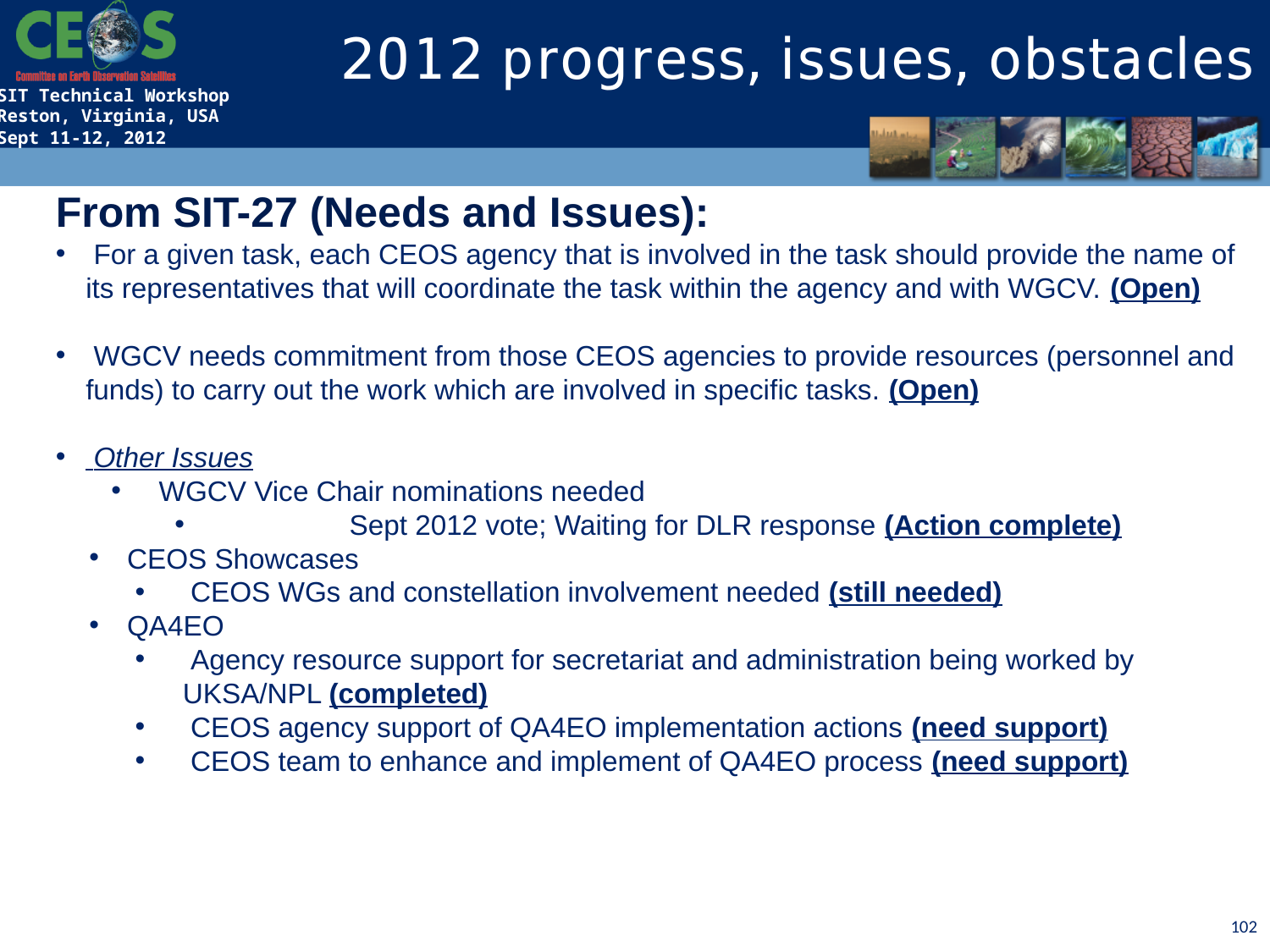

2012 progress, issues, obstacles
From SIT-27 (Needs and Issues):
 For a given task, each CEOS agency that is involved in the task should provide the name of its representatives that will coordinate the task within the agency and with WGCV. (Open)

 WGCV needs commitment from those CEOS agencies to provide resources (personnel and funds) to carry out the work which are involved in specific tasks. (Open)

 Other Issues
WGCV Vice Chair nominations needed
	Sept 2012 vote; Waiting for DLR response (Action complete)
 CEOS Showcases
 CEOS WGs and constellation involvement needed (still needed)
 QA4EO
 Agency resource support for secretariat and administration being worked by UKSA/NPL (completed)
 CEOS agency support of QA4EO implementation actions (need support)
 CEOS team to enhance and implement of QA4EO process (need support)
102